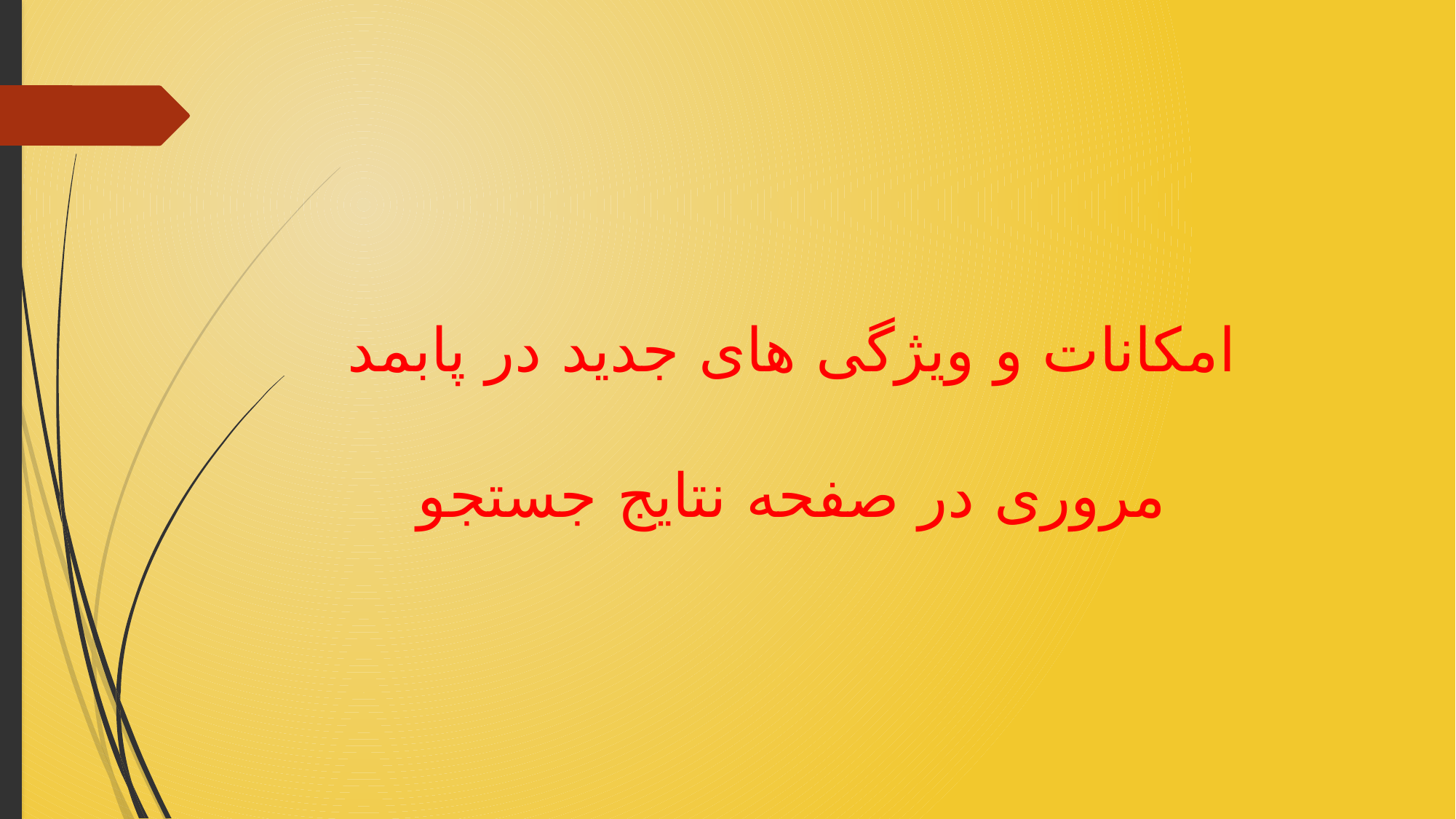

# امکانات و ویژگی های جدید در پابمد مروری در صفحه نتایج جستجو